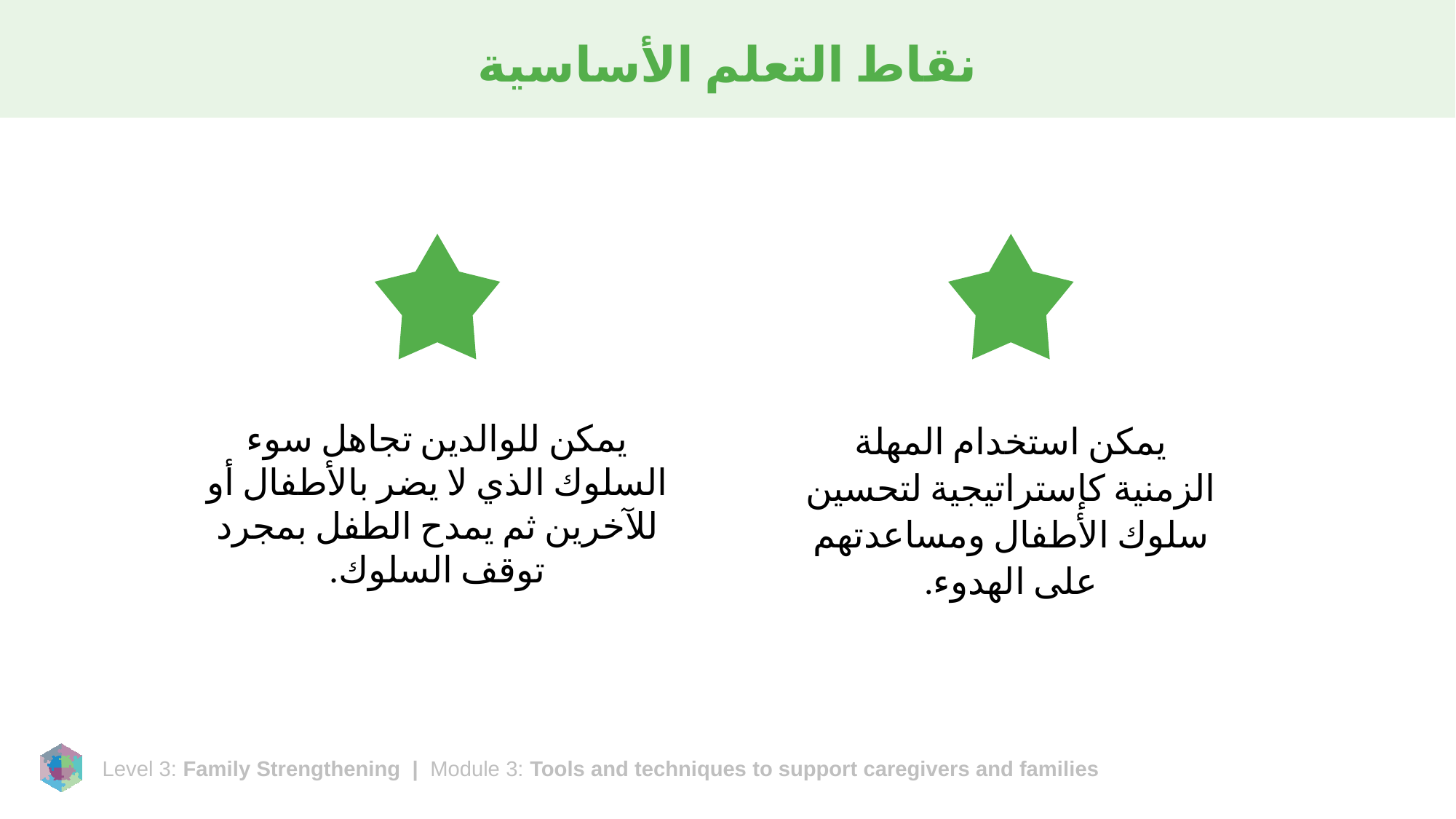

# نقاط التعلم الأساسية

يمكن للوالدين تجاهل سوء السلوك الذي لا يضر بالأطفال أو للآخرين ثم يمدح الطفل بمجرد توقف السلوك.
يمكن استخدام المهلة الزمنية كإستراتيجية لتحسين سلوك الأطفال ومساعدتهم على الهدوء.